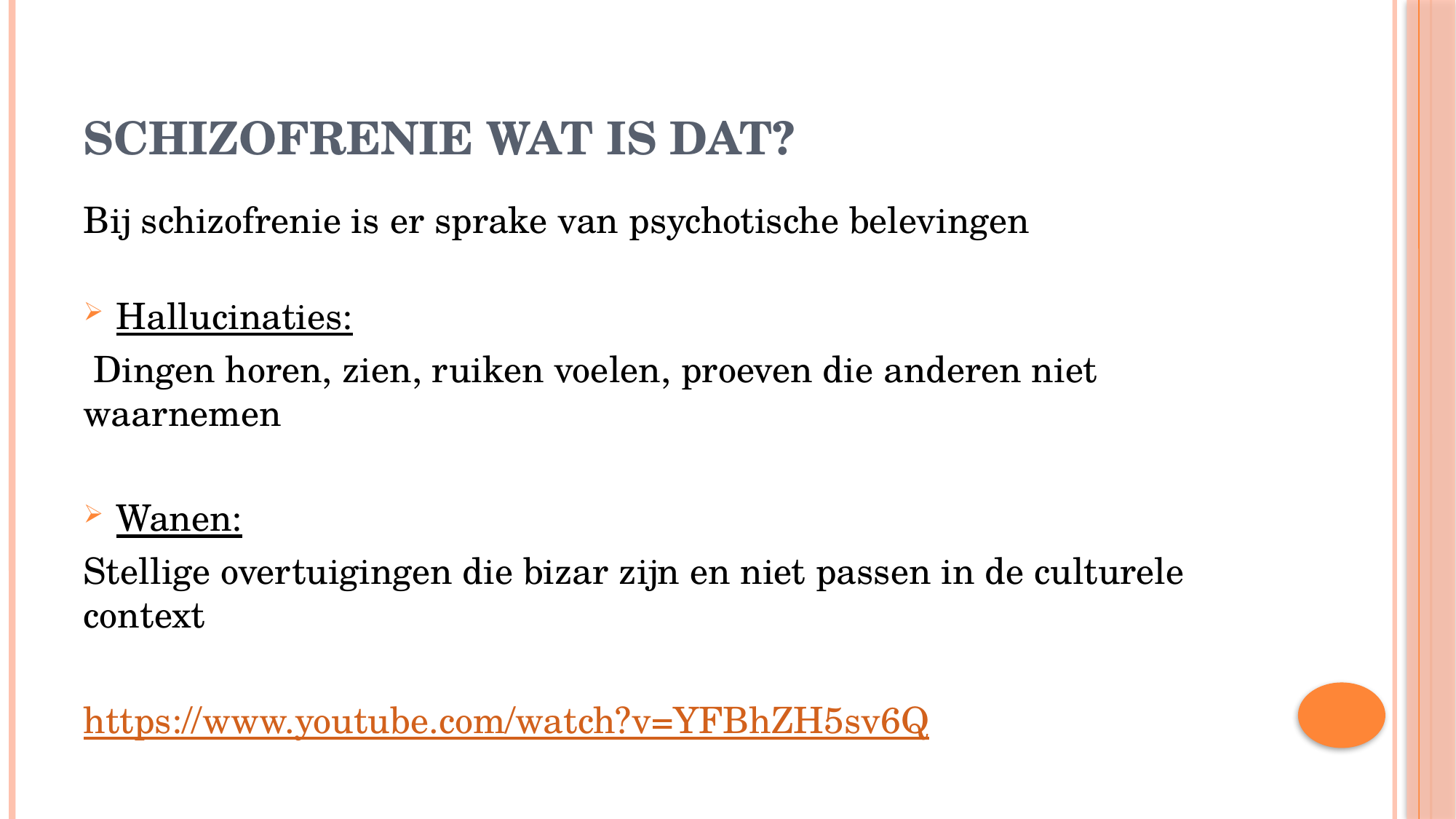

# Schizofrenie wat is dat?
Bij schizofrenie is er sprake van psychotische belevingen
Hallucinaties:
 Dingen horen, zien, ruiken voelen, proeven die anderen niet waarnemen

Wanen:
Stellige overtuigingen die bizar zijn en niet passen in de culturele context

https://www.youtube.com/watch?v=YFBhZH5sv6Q